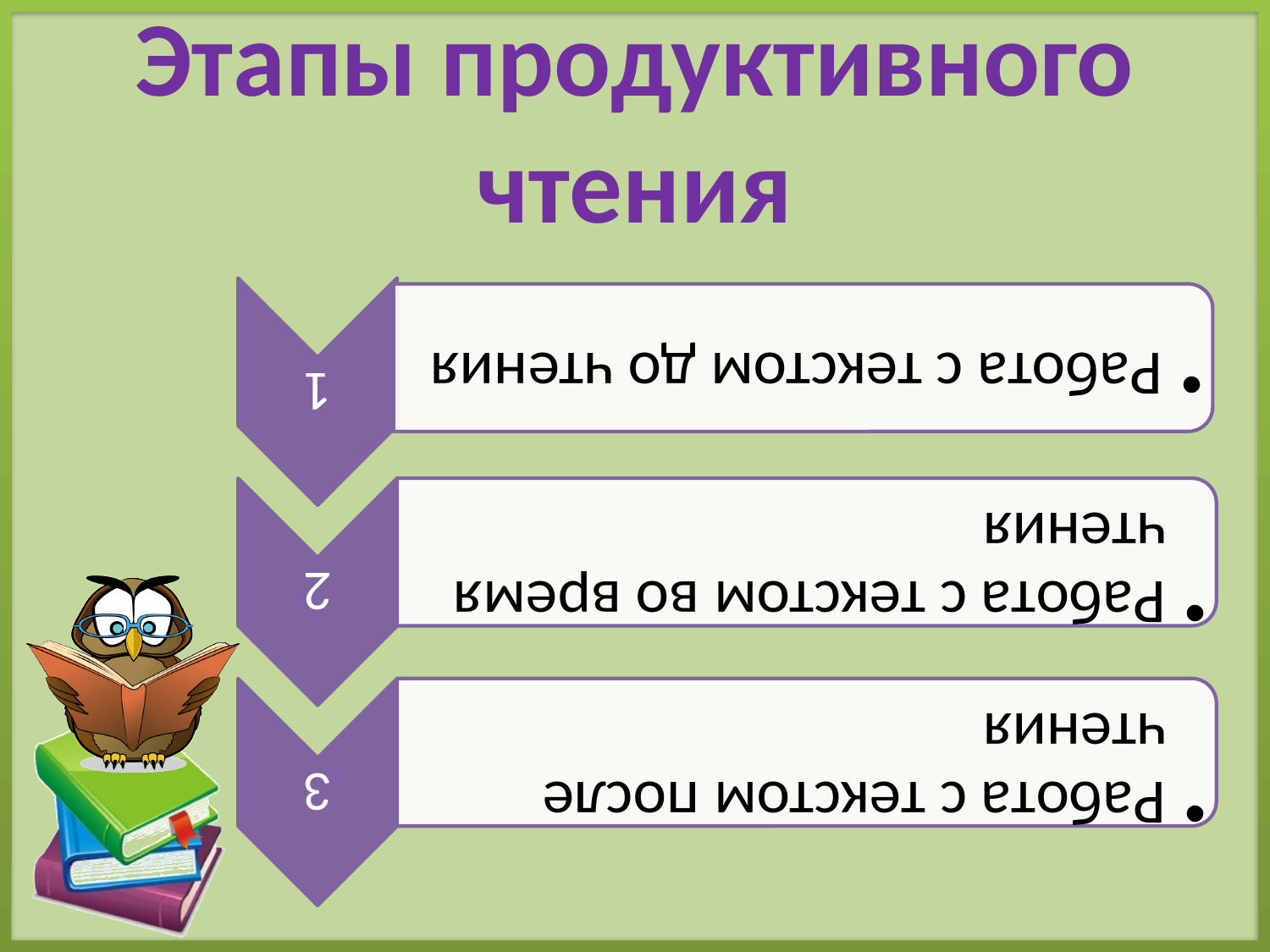

# Этапы продуктивного чтения
1
Работа с текстом до чтения
2
Работа с текстом во время чтения
3
Работа с текстом после чтения